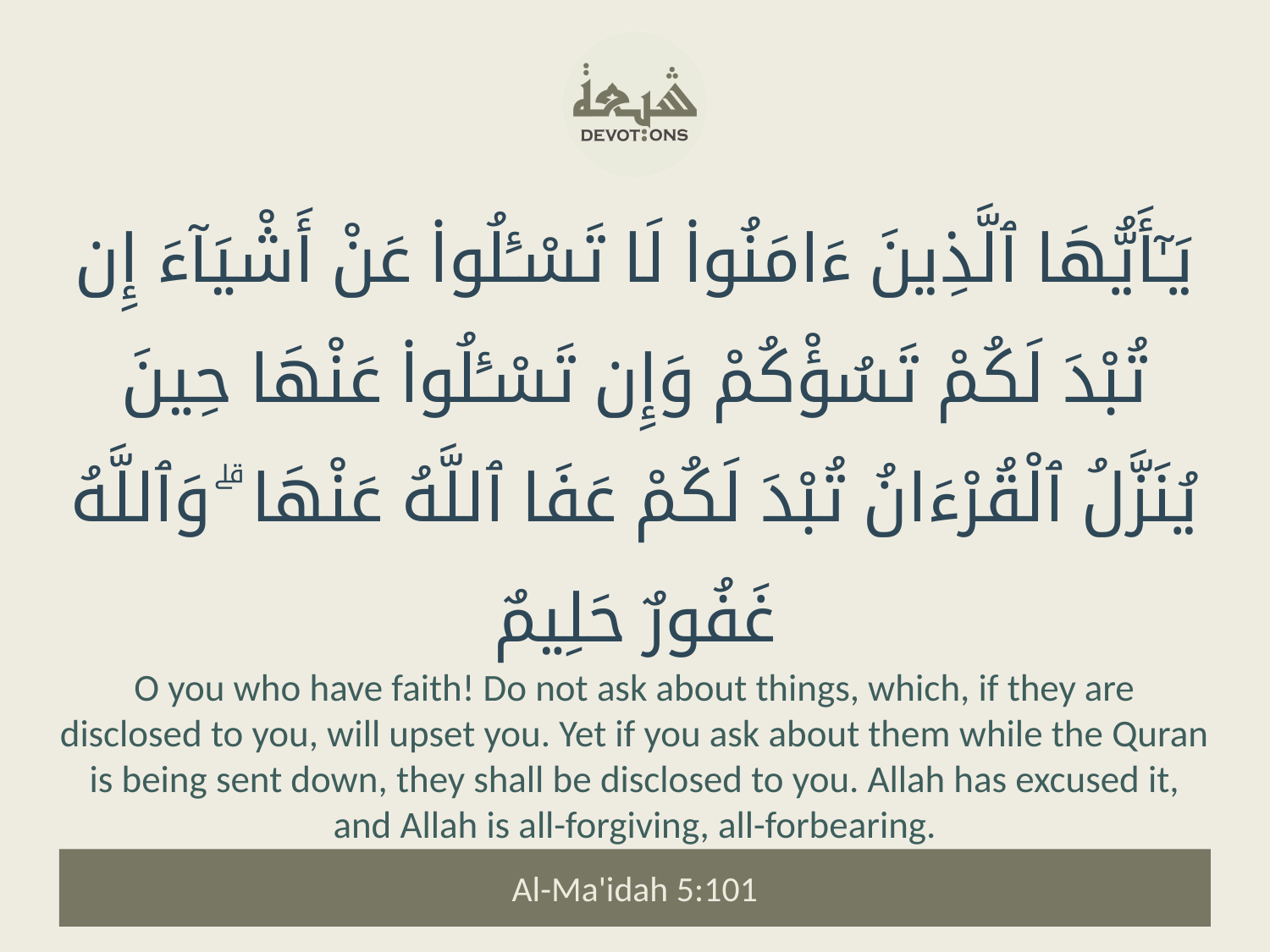

يَـٰٓأَيُّهَا ٱلَّذِينَ ءَامَنُوا۟ لَا تَسْـَٔلُوا۟ عَنْ أَشْيَآءَ إِن تُبْدَ لَكُمْ تَسُؤْكُمْ وَإِن تَسْـَٔلُوا۟ عَنْهَا حِينَ يُنَزَّلُ ٱلْقُرْءَانُ تُبْدَ لَكُمْ عَفَا ٱللَّهُ عَنْهَا ۗ وَٱللَّهُ غَفُورٌ حَلِيمٌ
O you who have faith! Do not ask about things, which, if they are disclosed to you, will upset you. Yet if you ask about them while the Quran is being sent down, they shall be disclosed to you. Allah has excused it, and Allah is all-forgiving, all-forbearing.
Al-Ma'idah 5:101